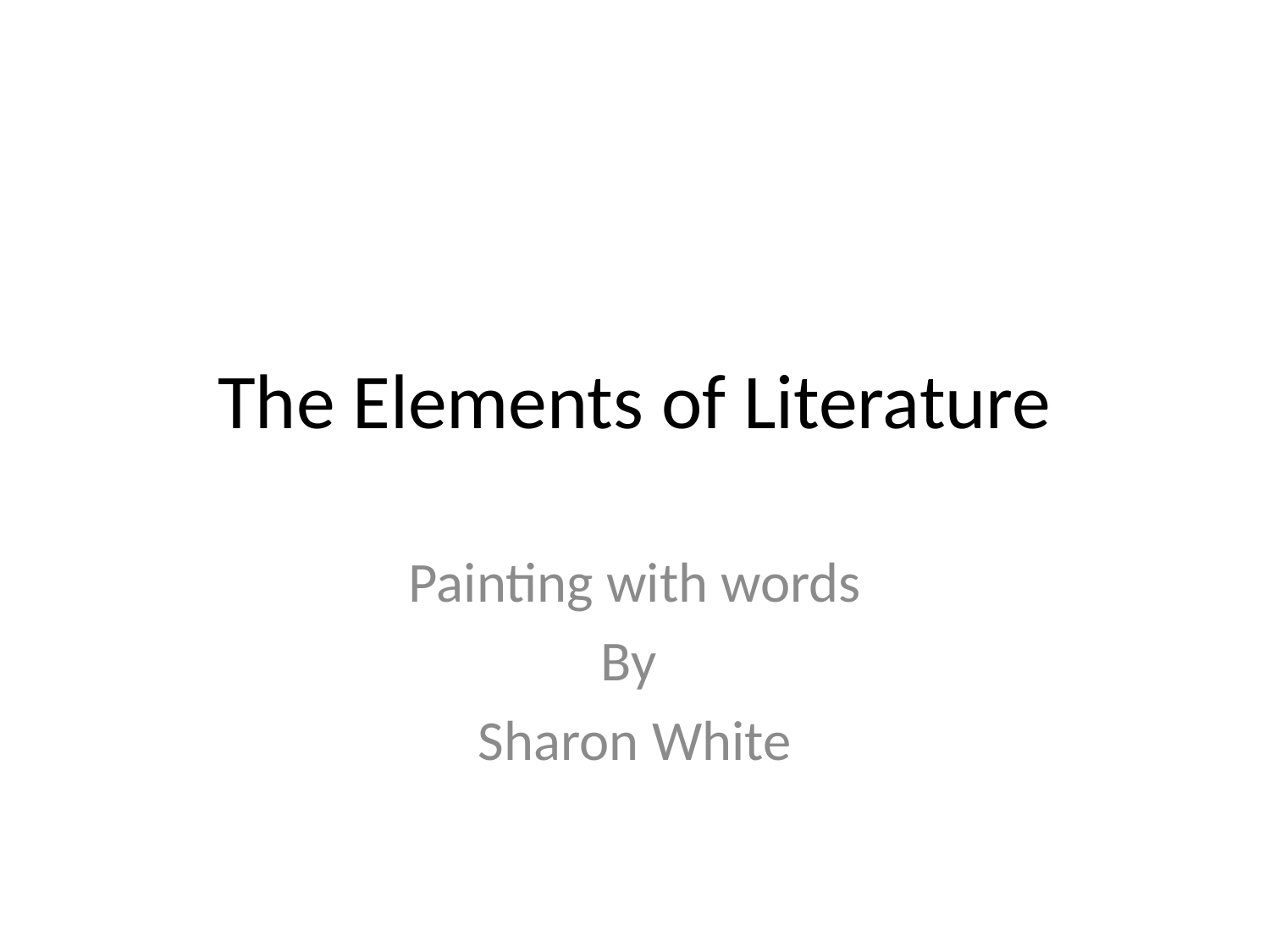

# The Elements of Literature
Painting with words
By
Sharon White